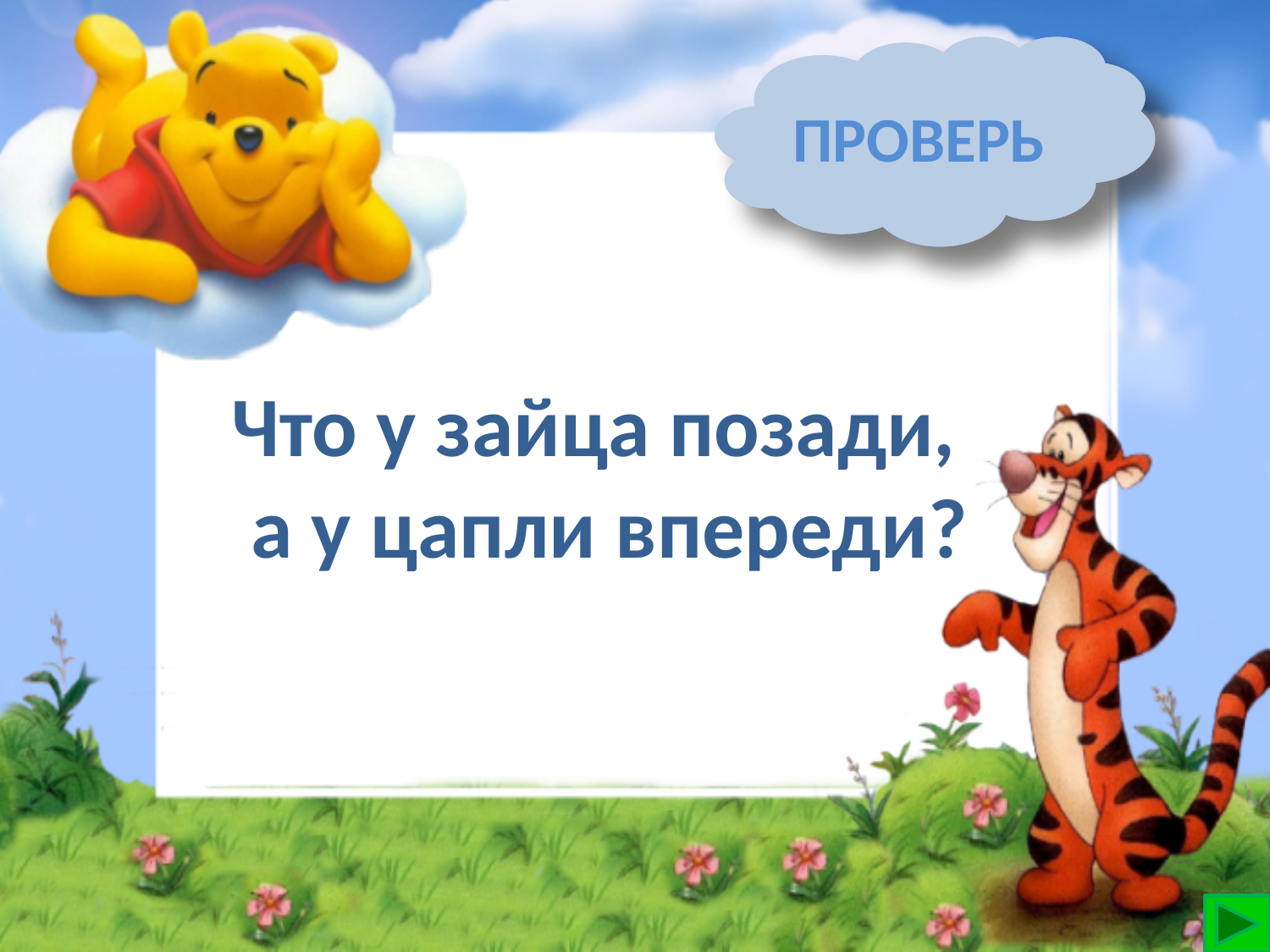

заяЦ
Цапля
ПРОВЕРЬ
Что у зайца позади,
 а у цапли впереди?